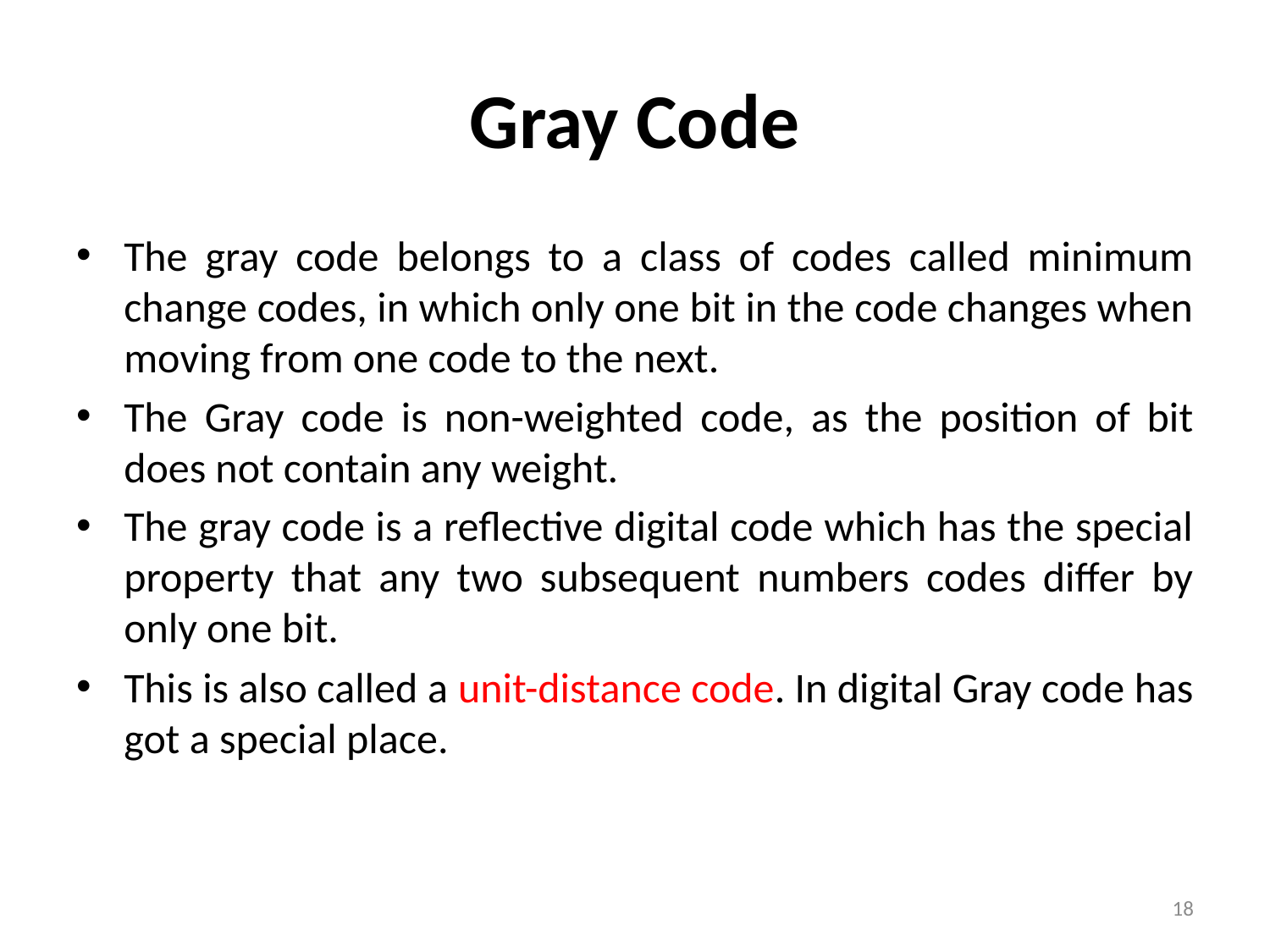

# Gray Code
The gray code belongs to a class of codes called minimum change codes, in which only one bit in the code changes when moving from one code to the next.
The Gray code is non-weighted code, as the position of bit does not contain any weight.
The gray code is a reflective digital code which has the special property that any two subsequent numbers codes differ by only one bit.
This is also called a unit-distance code. In digital Gray code has got a special place.
18